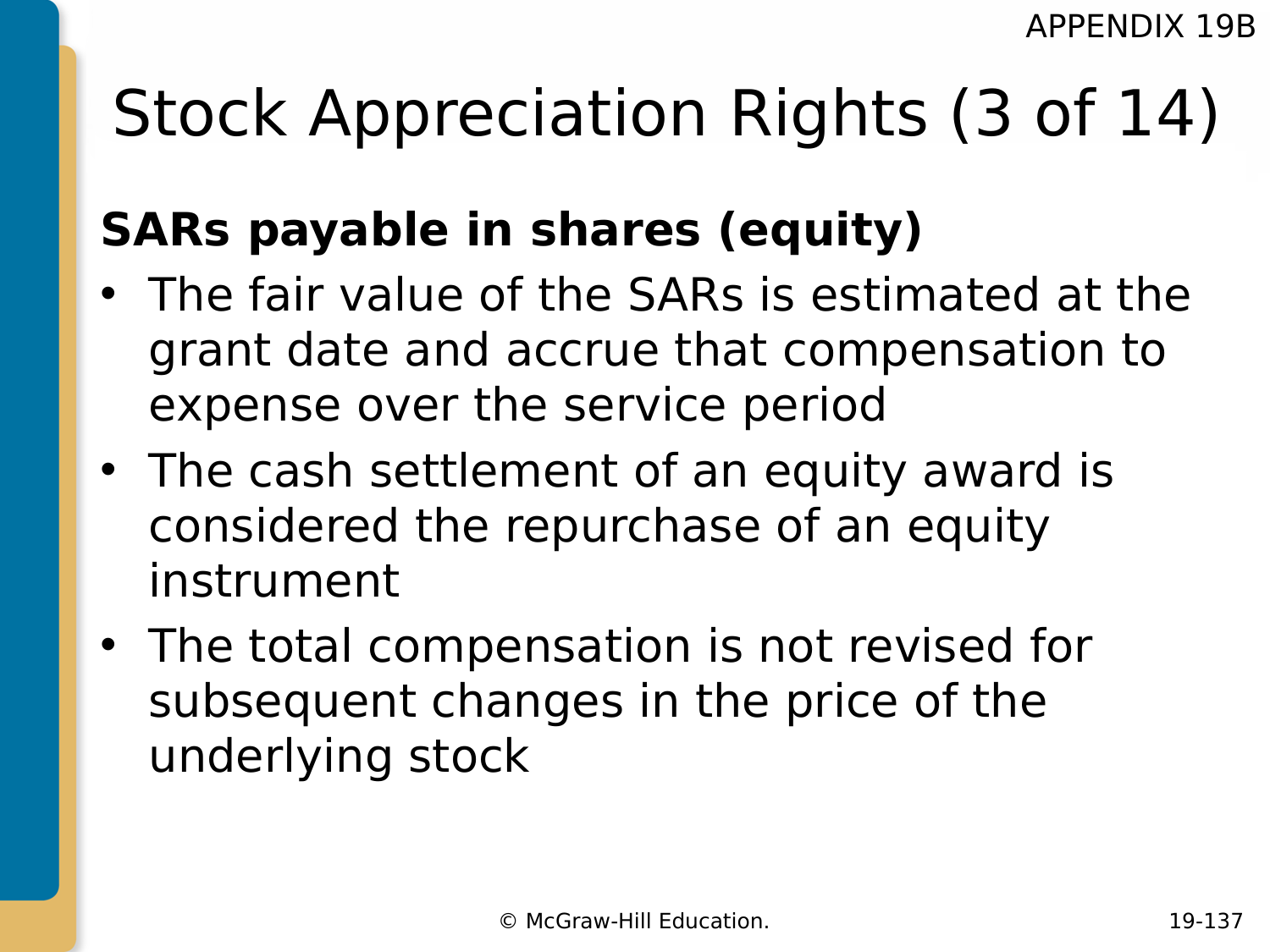

APPENDIX 19B
# Stock Appreciation Rights (3 of 14)
SARs payable in shares (equity)
The fair value of the SARs is estimated at the grant date and accrue that compensation to expense over the service period
The cash settlement of an equity award is considered the repurchase of an equity instrument
The total compensation is not revised for subsequent changes in the price of the underlying stock